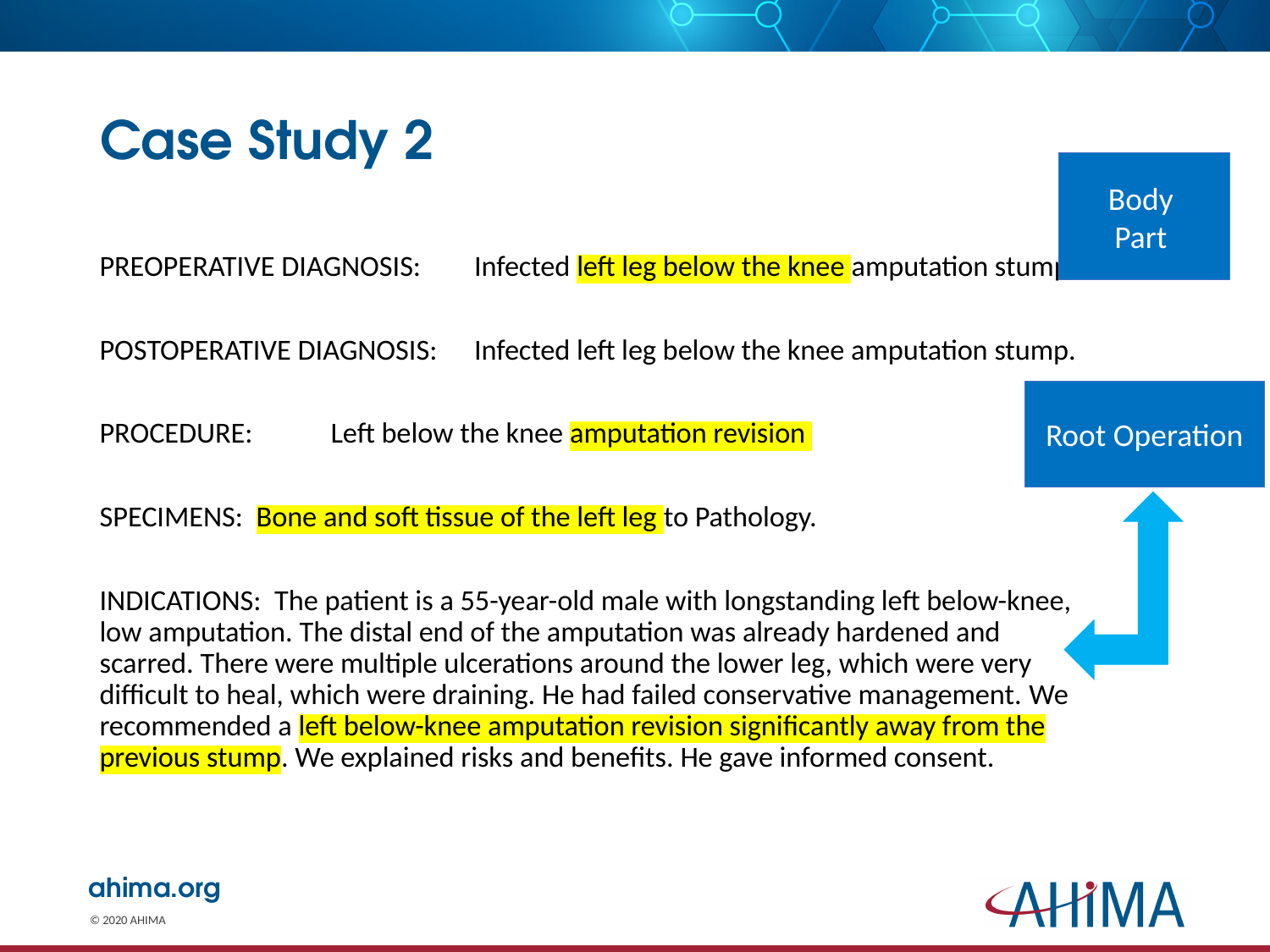

# Case Study 2
Body
Part
PREOPERATIVE DIAGNOSIS:  	Infected left leg below the knee amputation stump.

POSTOPERATIVE DIAGNOSIS:  	Infected left leg below the knee amputation stump.

PROCEDURE: 	 Left below the knee amputation revision

SPECIMENS:  Bone and soft tissue of the left leg to Pathology.

INDICATIONS:  The patient is a 55-year-old male with longstanding left below-knee, low amputation. The distal end of the amputation was already hardened and scarred. There were multiple ulcerations around the lower leg, which were very difficult to heal, which were draining. He had failed conservative management. We recommended a left below-knee amputation revision significantly away from the previous stump. We explained risks and benefits. He gave informed consent.

Root Operation